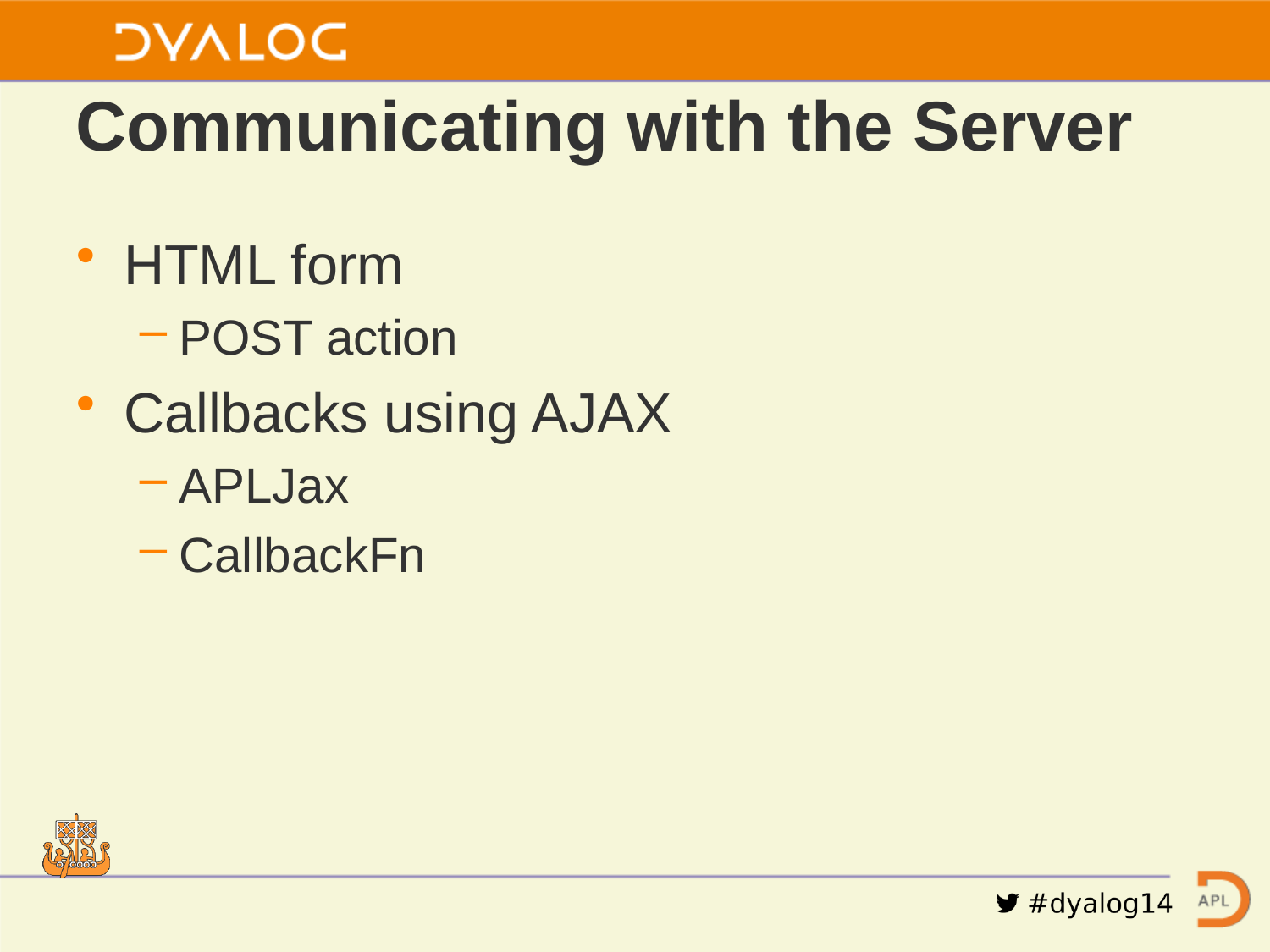

# Communicating with the Server
HTML form
POST action
Callbacks using AJAX
APLJax
CallbackFn